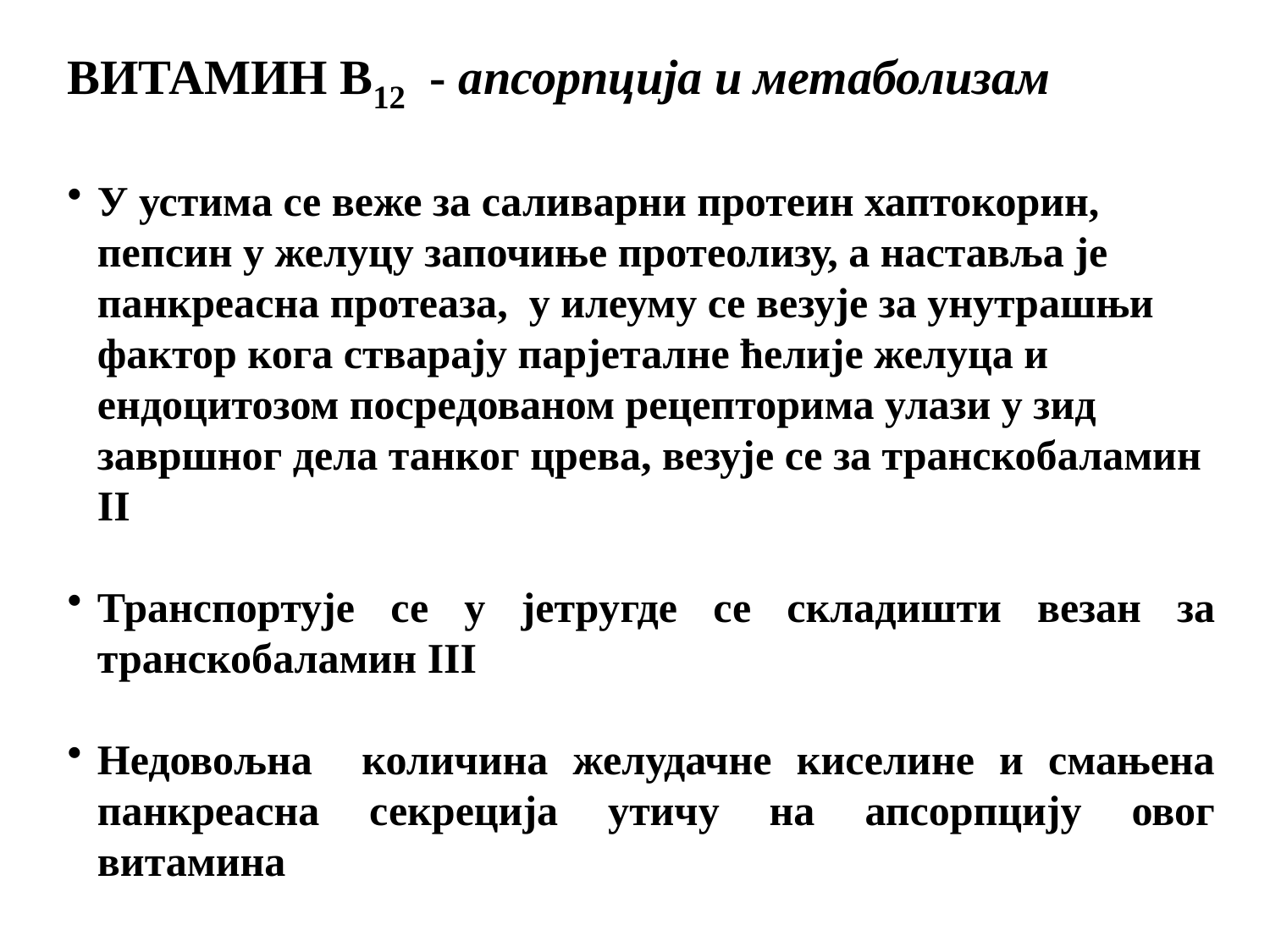

ВИТАМИН B12  - апсорпција и метаболизам

У устима се веже за саливарни протеин хаптокорин, пепсин у желуцу започиње протеолизу, а наставља је панкреасна протеаза,  у илеуму се везује за унутрашњи фактор кога стварају парјеталне ћелије желуца и ендоцитозом посредованом рецепторима улази у зид завршног дела танког црева, везује се за транскобаламин II

Транспортује се у јетругде се складишти везан за транскобаламин III

Недовољна  количина желудачне киселине и смањена панкреасна секреција утичу на апсорпцију овог витамина